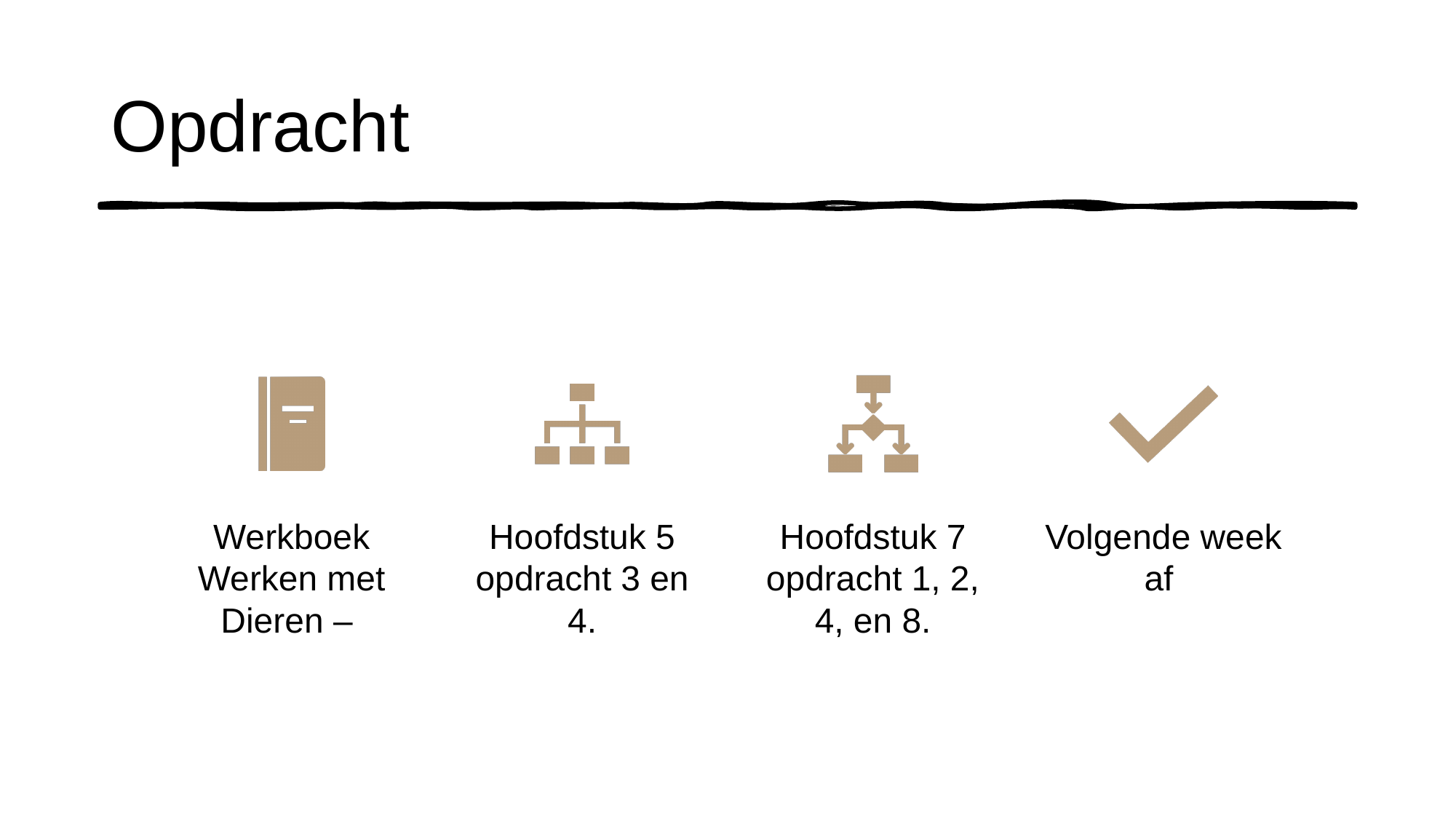

# Opdracht
Werkboek Werken met Dieren –
Hoofdstuk 5 opdracht 3 en 4.
Hoofdstuk 7 opdracht 1, 2, 4, en 8.
Volgende week af